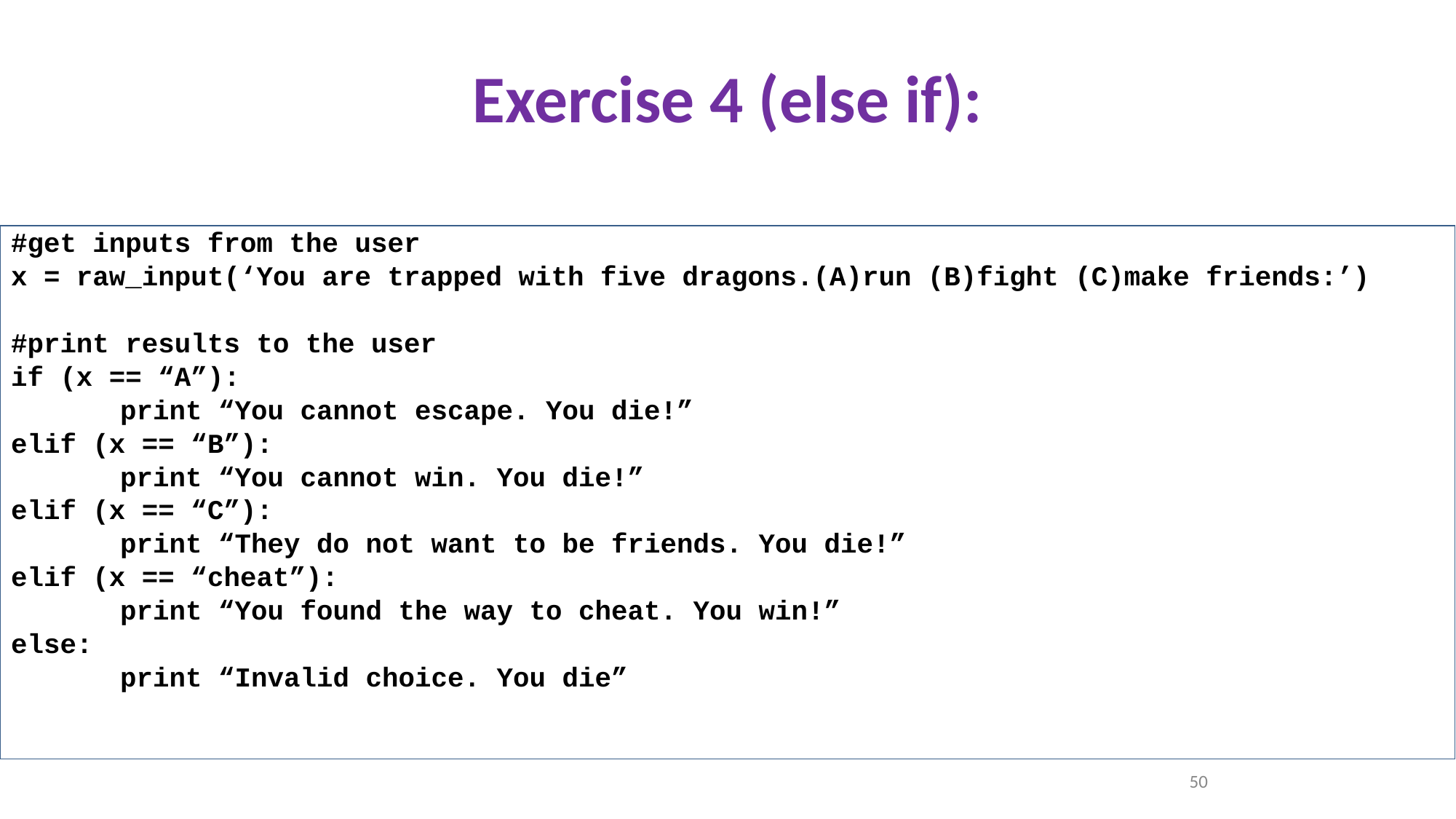

# Exercise 4 (else if):
#get inputs from the user
x = raw_input(‘You are trapped with five dragons.(A)run (B)fight (C)make friends:’)

#print results to the user
if (x == “A”):
	print “You cannot escape. You die!”
elif (x == “B”):
	print “You cannot win. You die!”
elif (x == “C”):
	print “They do not want to be friends. You die!”
elif (x == “cheat”):
	print “You found the way to cheat. You win!”
else:
	print “Invalid choice. You die”

50